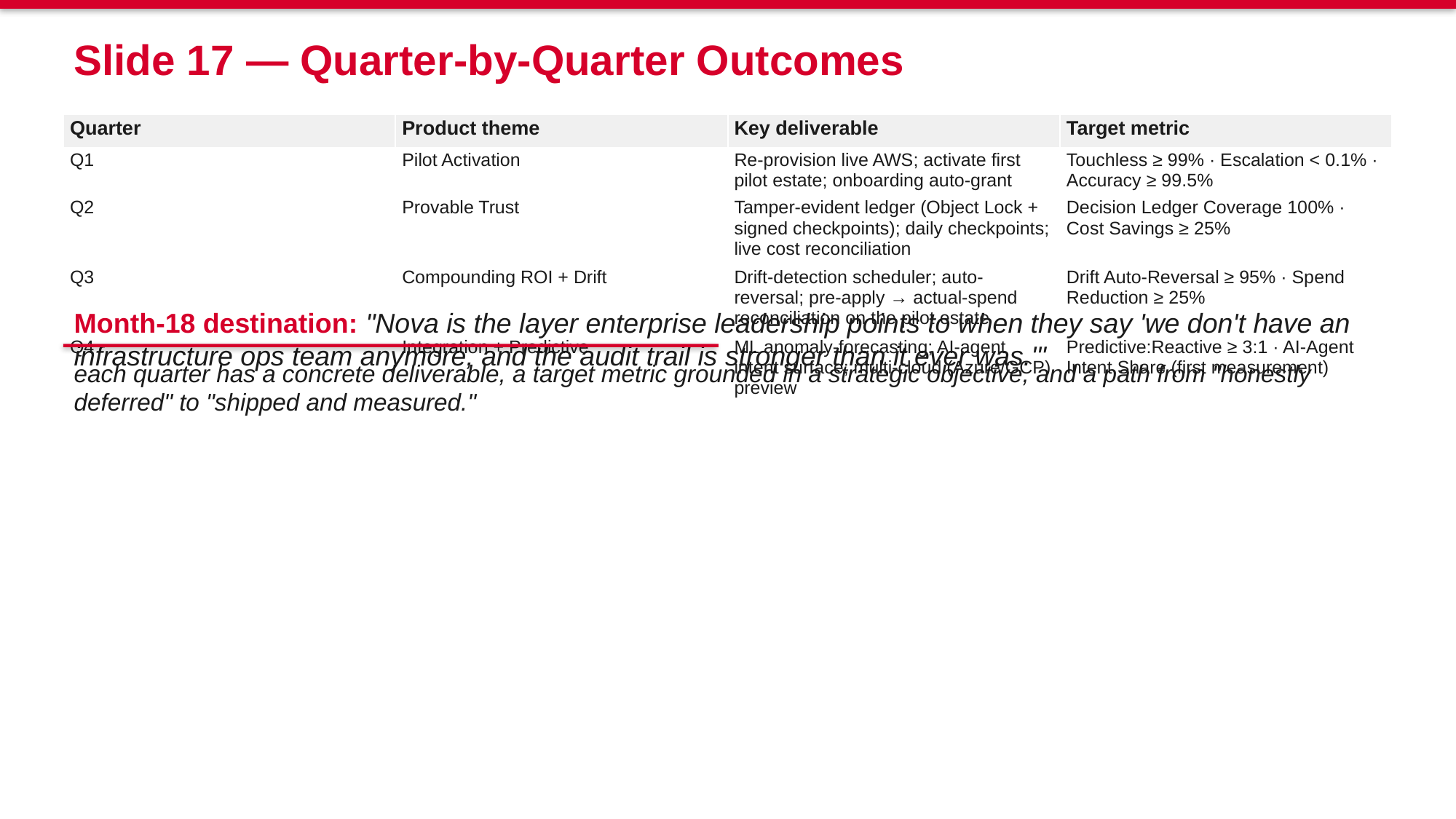

Slide 17 — Quarter-by-Quarter Outcomes
| Quarter | Product theme | Key deliverable | Target metric |
| --- | --- | --- | --- |
| Q1 | Pilot Activation | Re-provision live AWS; activate first pilot estate; onboarding auto-grant | Touchless ≥ 99% · Escalation < 0.1% · Accuracy ≥ 99.5% |
| Q2 | Provable Trust | Tamper-evident ledger (Object Lock + signed checkpoints); daily checkpoints; live cost reconciliation | Decision Ledger Coverage 100% · Cost Savings ≥ 25% |
| Q3 | Compounding ROI + Drift | Drift-detection scheduler; auto-reversal; pre-apply → actual-spend reconciliation on the pilot estate | Drift Auto-Reversal ≥ 95% · Spend Reduction ≥ 25% |
| Q4 | Integration + Predictive | ML anomaly-forecasting; AI-agent intent surface; multi-cloud (Azure/GCP) preview | Predictive:Reactive ≥ 3:1 · AI-Agent Intent Share (first measurement) |
Month-18 destination: "Nova is the layer enterprise leadership points to when they say 'we don't have an infrastructure ops team anymore, and the audit trail is stronger than it ever was.'"

each quarter has a concrete deliverable, a target metric grounded in a strategic objective, and a path from "honestly deferred" to "shipped and measured."